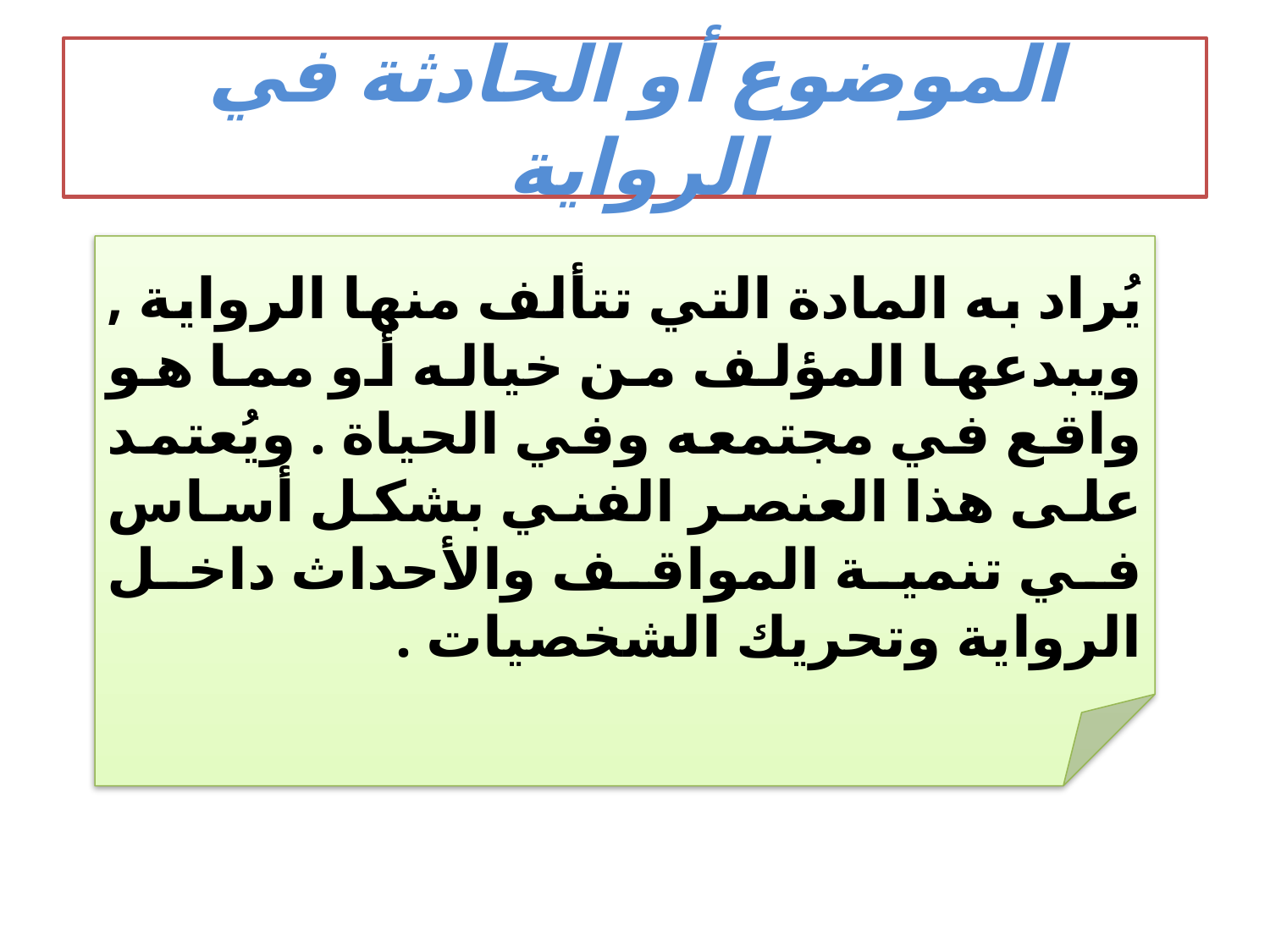

# الموضوع أو الحادثة في الرواية

يُراد به المادة التي تتألف منها الرواية , ويبدعها المؤلف من خياله أو مما هو واقع في مجتمعه وفي الحياة . ويُعتمد على هذا العنصر الفني بشكل أساس في تنمية المواقف والأحداث داخل الرواية وتحريك الشخصيات .